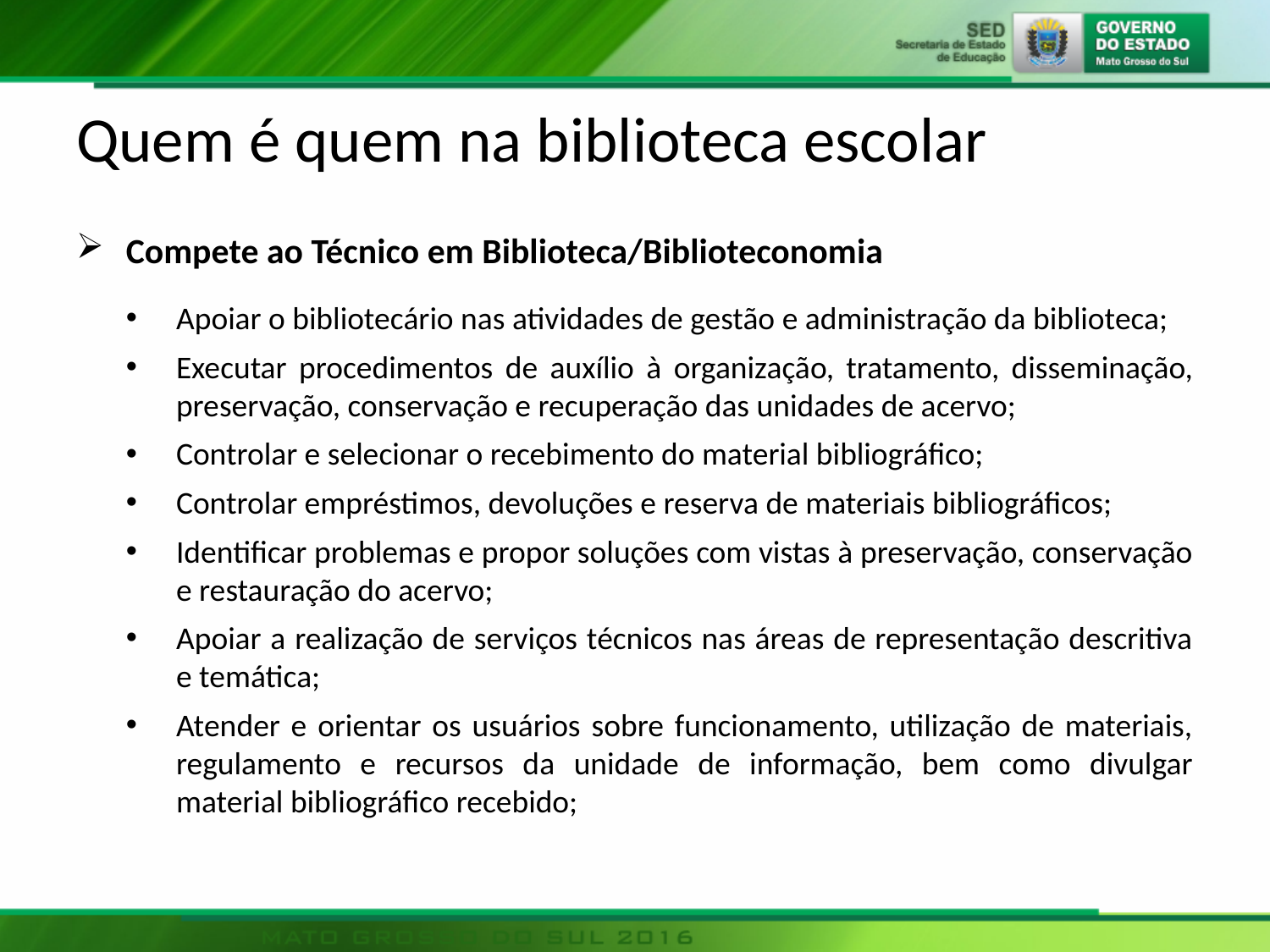

# Quem é quem na biblioteca escolar
Compete ao Técnico em Biblioteca/Biblioteconomia

Apoiar o bibliotecário nas atividades de gestão e administração da biblioteca;
Executar procedimentos de auxílio à organização, tratamento, disseminação, preservação, conservação e recuperação das unidades de acervo;
Controlar e selecionar o recebimento do material bibliográfico;
Controlar empréstimos, devoluções e reserva de materiais bibliográficos;
Identificar problemas e propor soluções com vistas à preservação, conservação e restauração do acervo;
Apoiar a realização de serviços técnicos nas áreas de representação descritiva e temática;
Atender e orientar os usuários sobre funcionamento, utilização de materiais, regulamento e recursos da unidade de informação, bem como divulgar material bibliográfico recebido;